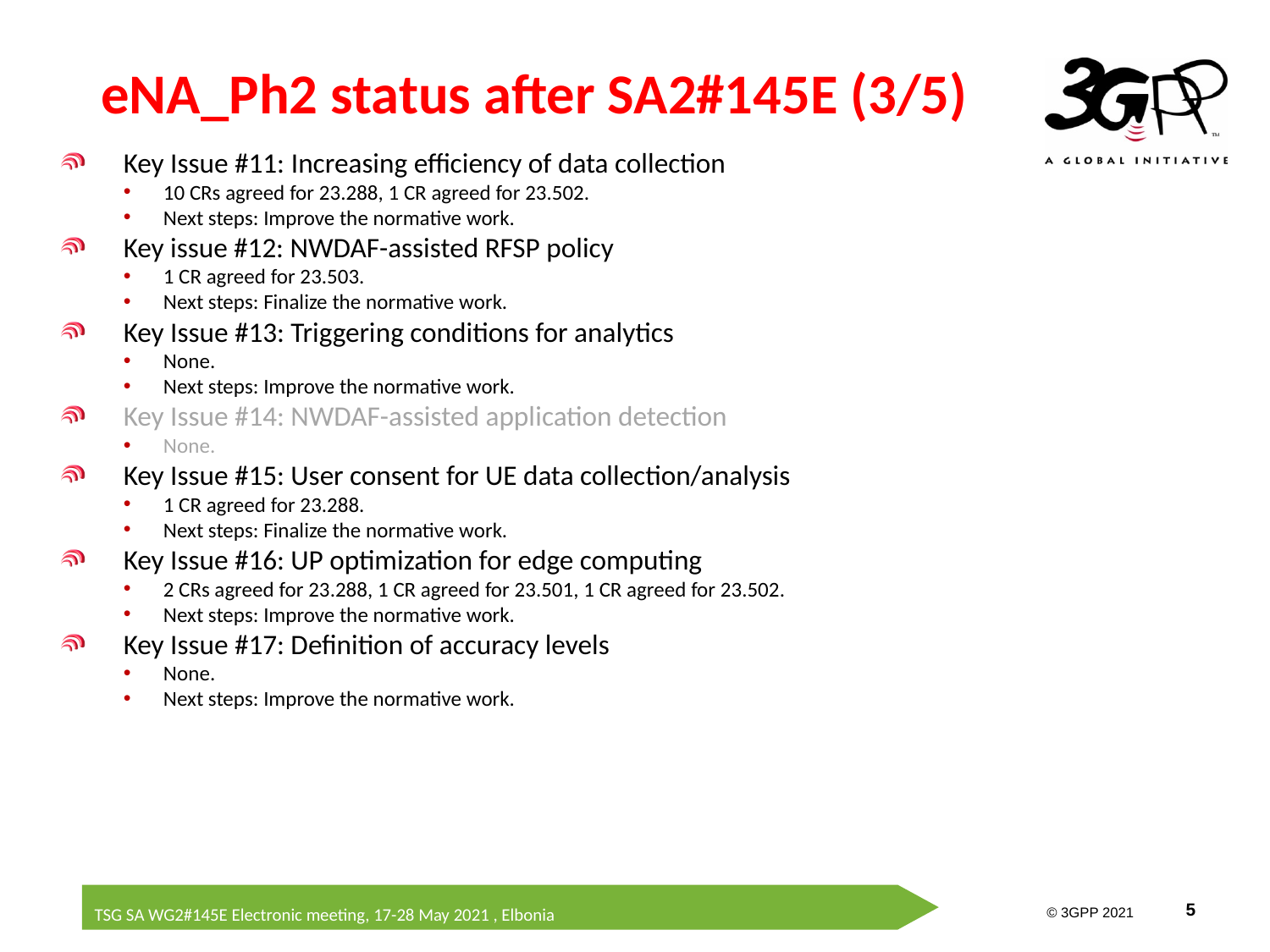

# eNA_Ph2 status after SA2#145E (3/5)
Key Issue #11: Increasing efficiency of data collection
10 CRs agreed for 23.288, 1 CR agreed for 23.502.
Next steps: Improve the normative work.
Key issue #12: NWDAF-assisted RFSP policy
1 CR agreed for 23.503.
Next steps: Finalize the normative work.
Key Issue #13: Triggering conditions for analytics
None.
Next steps: Improve the normative work.
Key Issue #14: NWDAF-assisted application detection
None.
Key Issue #15: User consent for UE data collection/analysis
1 CR agreed for 23.288.
Next steps: Finalize the normative work.
Key Issue #16: UP optimization for edge computing
2 CRs agreed for 23.288, 1 CR agreed for 23.501, 1 CR agreed for 23.502.
Next steps: Improve the normative work.
Key Issue #17: Definition of accuracy levels
None.
Next steps: Improve the normative work.